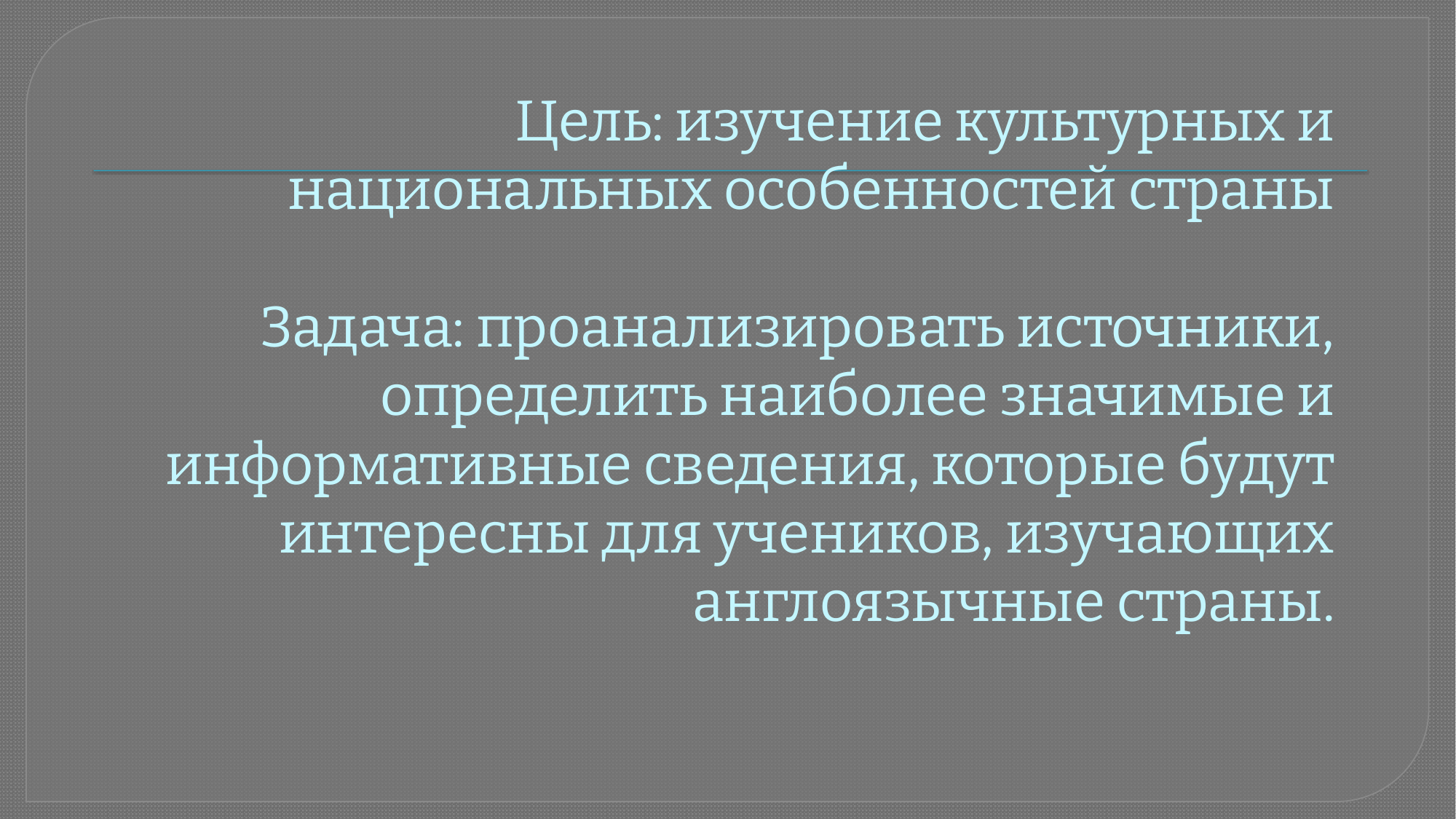

# Цель: изучение культурных и национальных особенностей страны Задача: проанализировать источники, определить наиболее значимые и информативные сведения, которые будут интересны для учеников, изучающих англоязычные страны.
Добавьте первый пункт списка
Добавьте второй пункт списка
Добавьте третикт списка